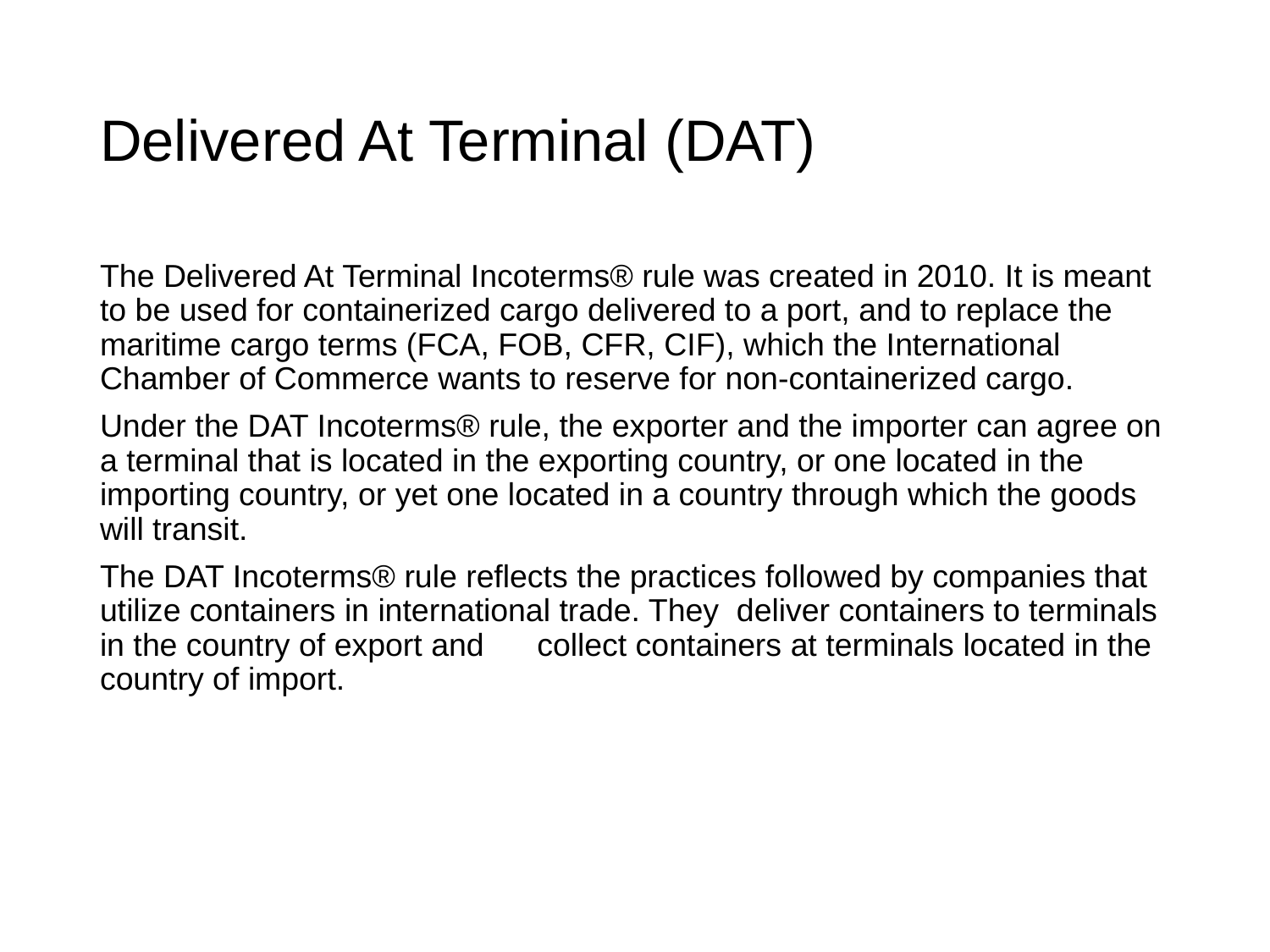

# Delivered At Terminal (DAT)
The Delivered At Terminal Incoterms® rule was created in 2010. It is meant to be used for containerized cargo delivered to a port, and to replace the maritime cargo terms (FCA, FOB, CFR, CIF), which the International Chamber of Commerce wants to reserve for non-containerized cargo.
Under the DAT Incoterms® rule, the exporter and the importer can agree on a terminal that is located in the exporting country, or one located in the importing country, or yet one located in a country through which the goods will transit.
The DAT Incoterms® rule reflects the practices followed by companies that utilize containers in international trade. They  deliver containers to terminals in the country of export and      collect containers at terminals located in the country of import.